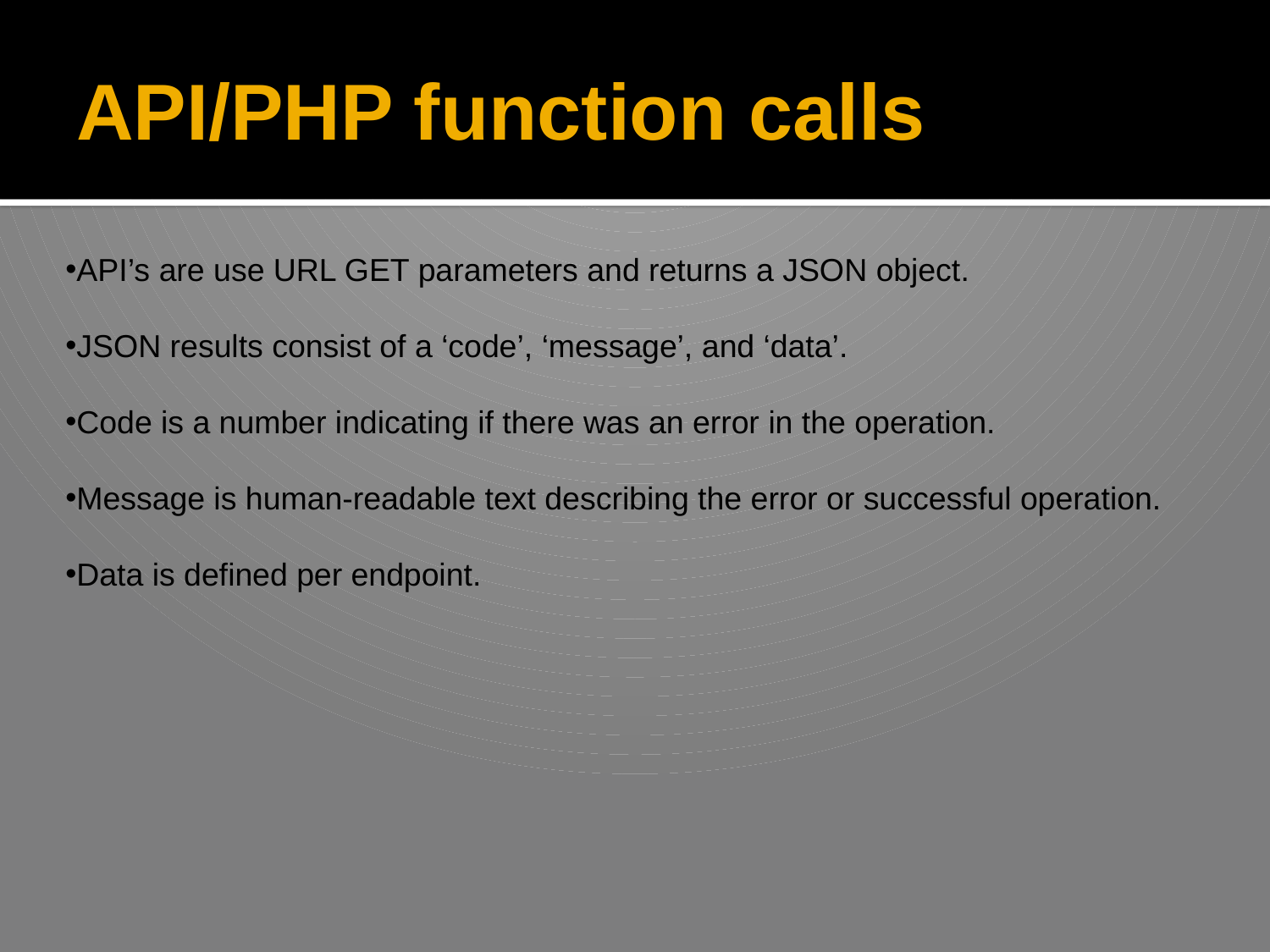

# API/PHP function calls
API’s are use URL GET parameters and returns a JSON object.

JSON results consist of a ‘code’, ‘message’, and ‘data’.

Code is a number indicating if there was an error in the operation.

Message is human-readable text describing the error or successful operation.

Data is defined per endpoint.